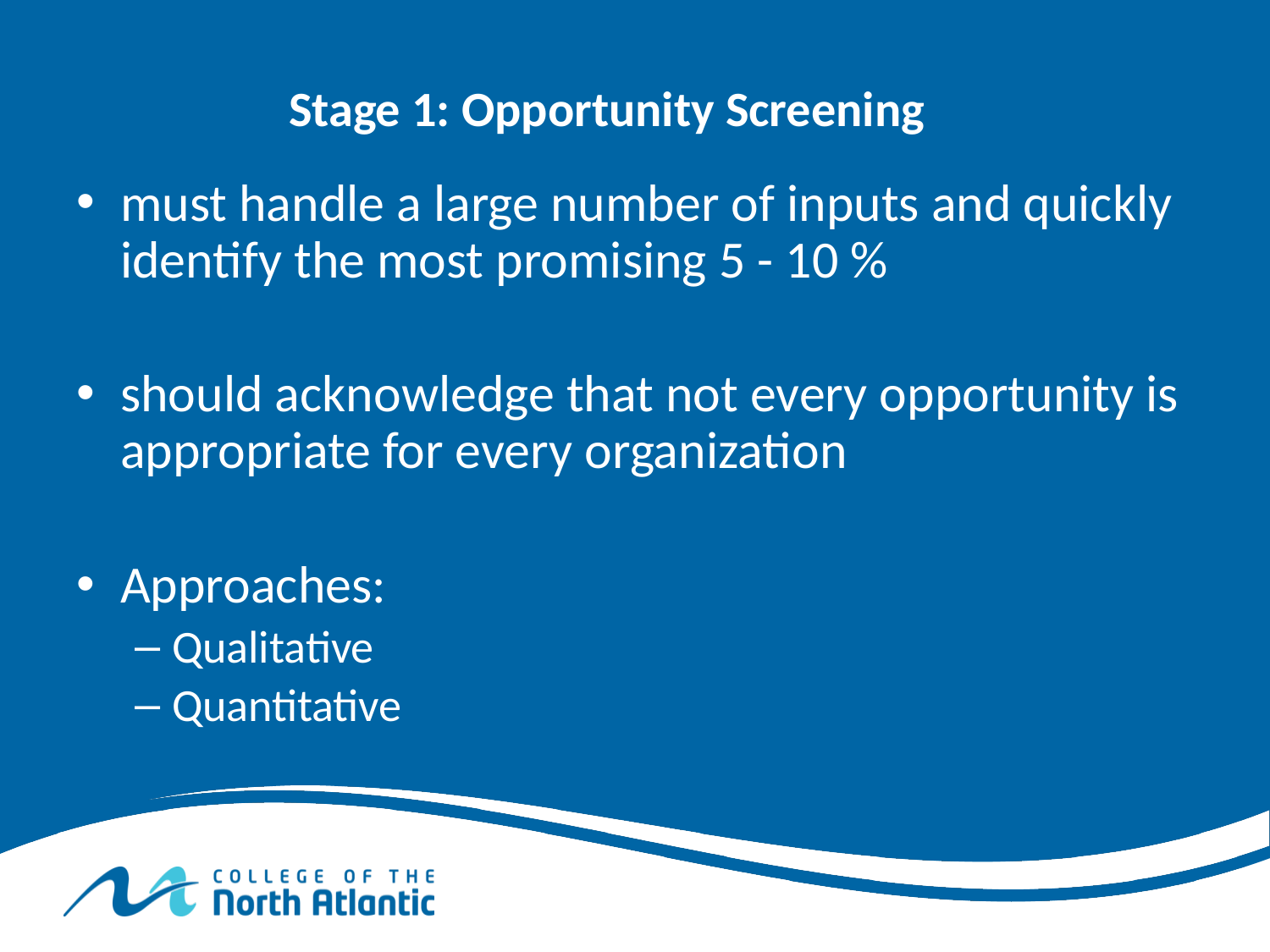

# Stage 1: Opportunity Screening
must handle a large number of inputs and quickly identify the most promising 5 - 10 %

should acknowledge that not every opportunity is appropriate for every organization

Approaches:
Qualitative
Quantitative